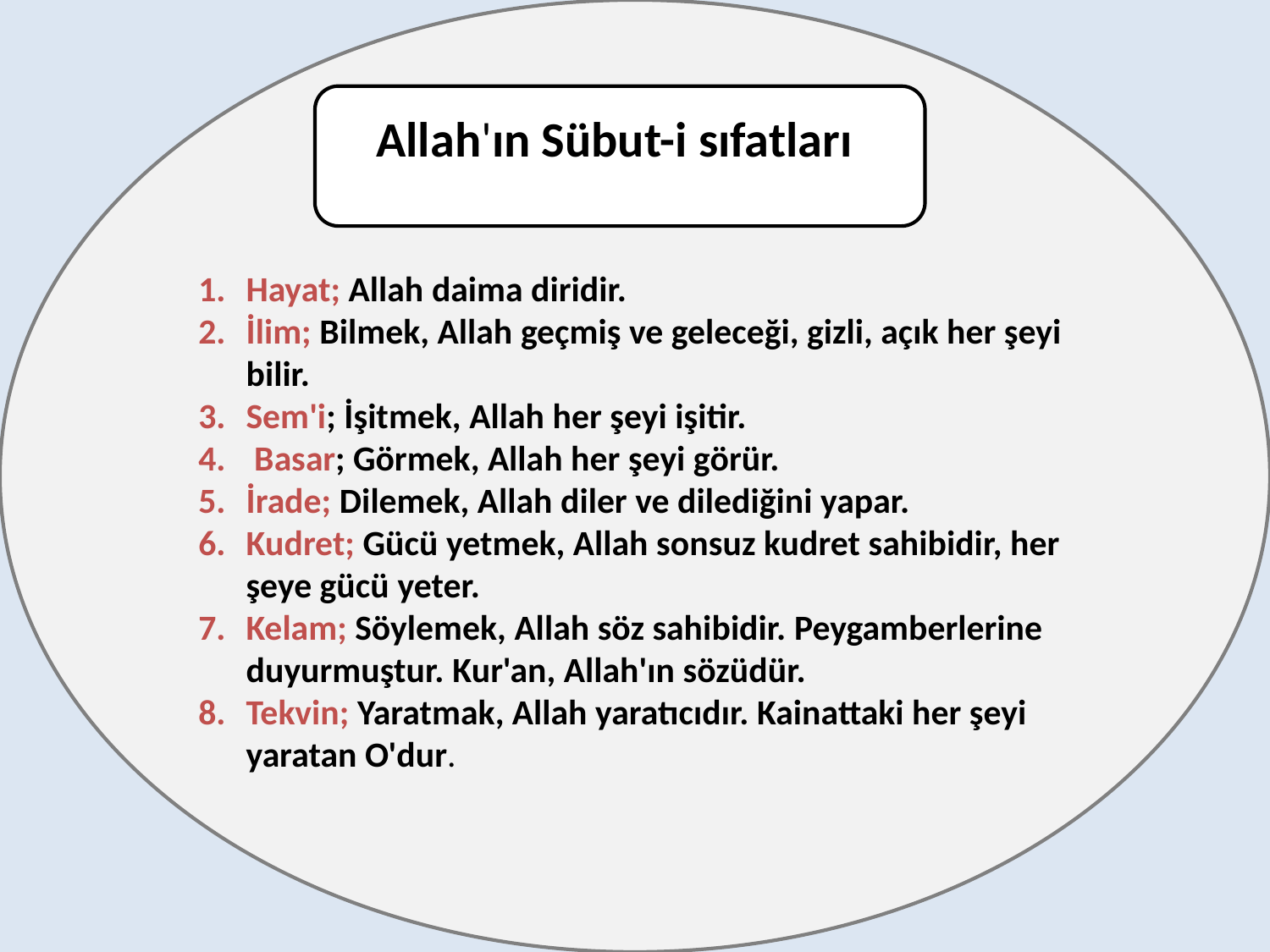

Hayat; Allah daima diridir.
İlim; Bilmek, Allah geçmiş ve geleceği, gizli, açık her şeyi bilir.
Sem'i; İşitmek, Allah her şeyi işitir.
 Basar; Görmek, Allah her şeyi görür.
İrade; Dilemek, Allah diler ve dilediğini yapar.
Kudret; Gücü yetmek, Allah sonsuz kudret sahibidir, her şeye gücü yeter.
Kelam; Söylemek, Allah söz sahibidir. Peygamberlerine duyurmuştur. Kur'an, Allah'ın sözüdür.
Tekvin; Yaratmak, Allah yaratıcıdır. Kainattaki her şeyi yaratan O'dur.
Allah'ın Sübut-i sıfatları